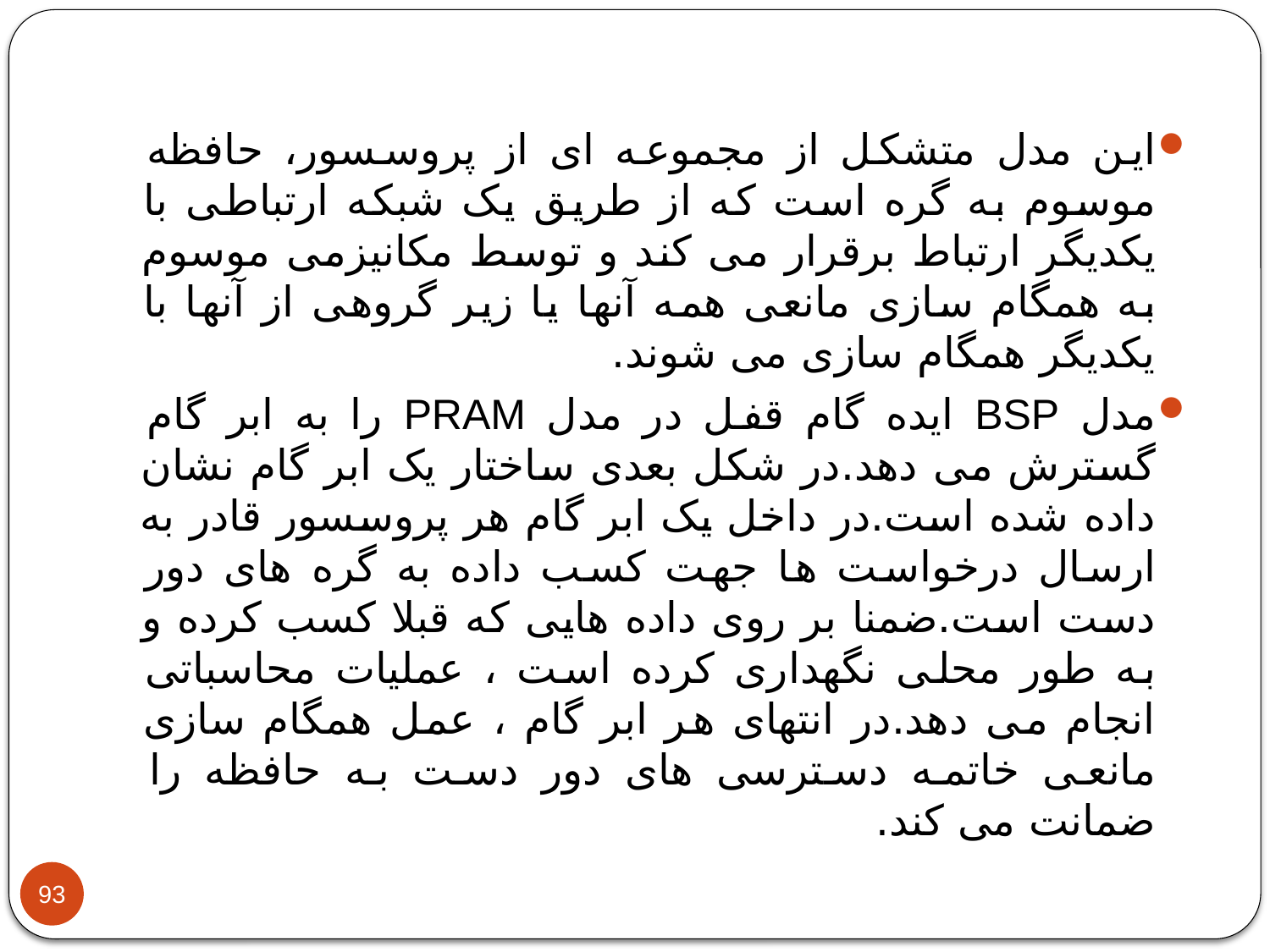

این مدل متشکل از مجموعه ای از پروسسور، حافظه موسوم به گره است که از طریق یک شبکه ارتباطی با یکدیگر ارتباط برقرار می کند و توسط مکانیزمی موسوم به همگام سازی مانعی همه آنها یا زیر گروهی از آنها با یکدیگر همگام سازی می شوند.
مدل BSP ایده گام قفل در مدل PRAM را به ابر گام گسترش می دهد.در شکل بعدی ساختار یک ابر گام نشان داده شده است.در داخل یک ابر گام هر پروسسور قادر به ارسال درخواست ها جهت کسب داده به گره های دور دست است.ضمنا بر روی داده هایی که قبلا کسب کرده و به طور محلی نگهداری کرده است ، عملیات محاسباتی انجام می دهد.در انتهای هر ابر گام ، عمل همگام سازی مانعی خاتمه دسترسی های دور دست به حافظه را ضمانت می کند.
93